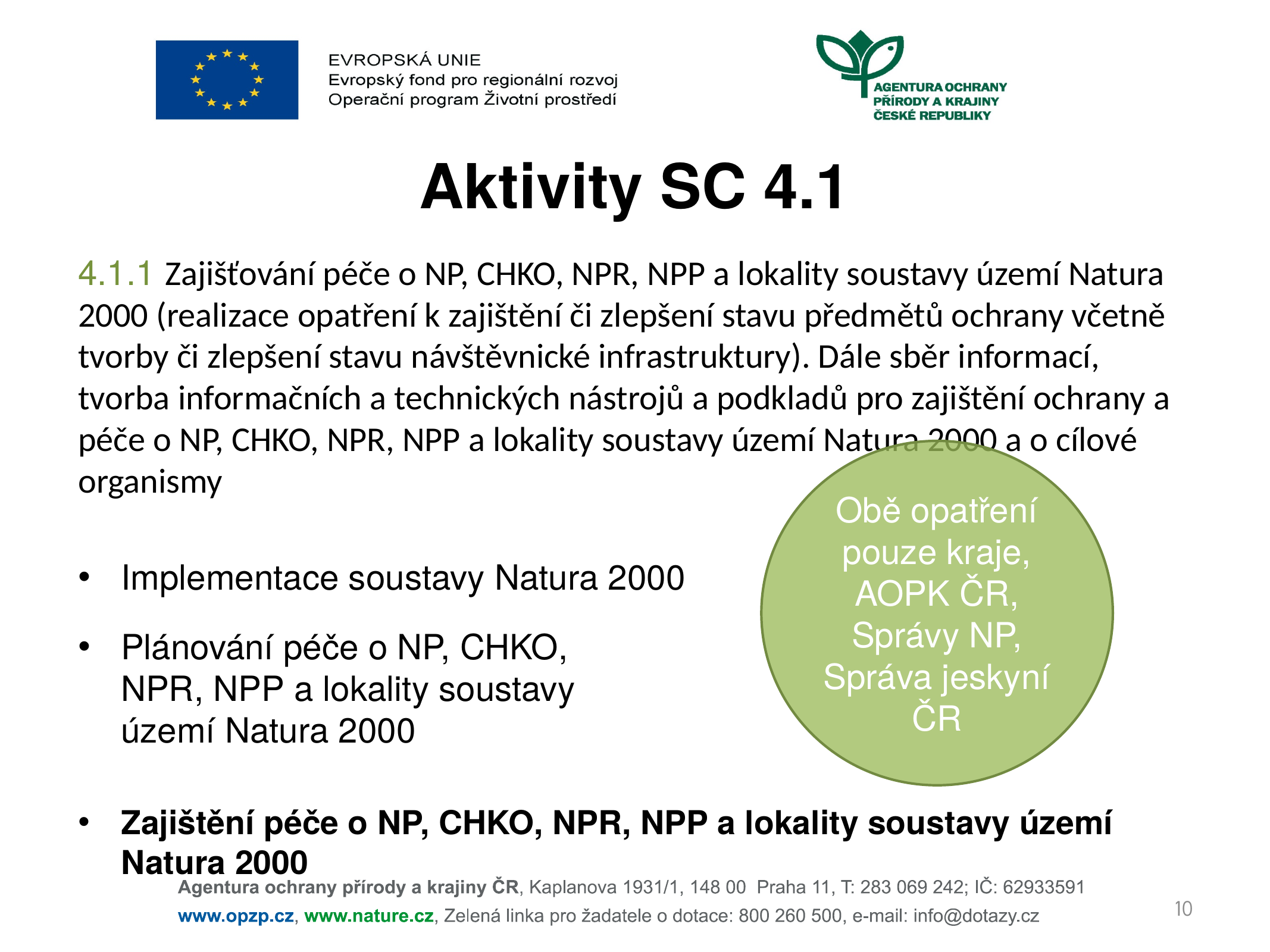

Aktivity SC 4.1
4.1.1 Zajišťování péče o NP, CHKO, NPR, NPP a lokality soustavy území Natura 2000 (realizace opatření k zajištění či zlepšení stavu předmětů ochrany včetně tvorby či zlepšení stavu návštěvnické infrastruktury). Dále sběr informací, tvorba informačních a technických nástrojů a podkladů pro zajištění ochrany a péče o NP, CHKO, NPR, NPP a lokality soustavy území Natura 2000 a o cílové organismy

Implementace soustavy Natura 2000
Plánování péče o NP, CHKO,
NPR, NPP a lokality soustavy
území Natura 2000
Zajištění péče o NP, CHKO, NPR, NPP a lokality soustavy území Natura 2000
Obě opatření pouze kraje, AOPK ČR, Správy NP, Správa jeskyní ČR
10